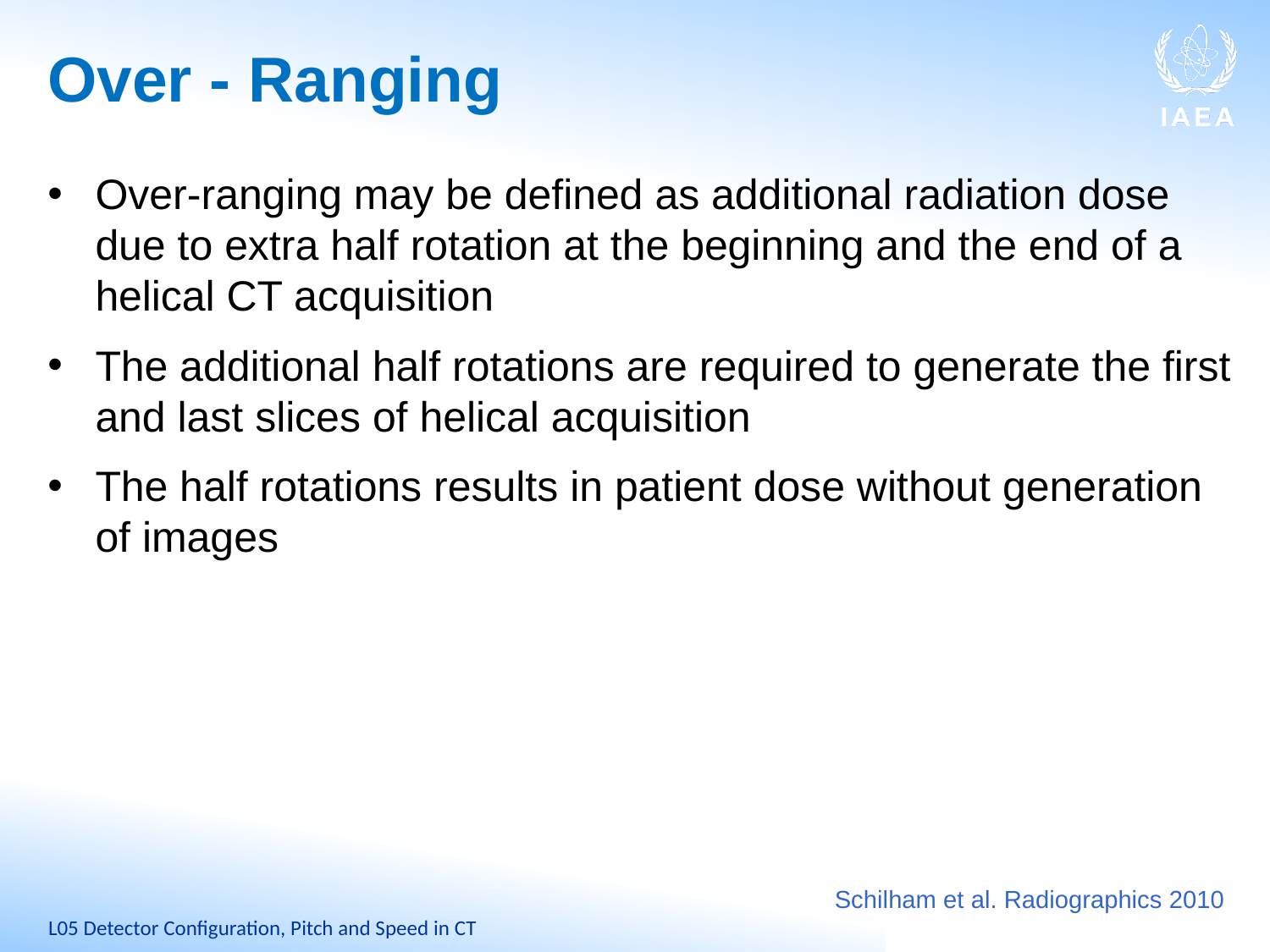

# Over - Ranging
Over-ranging may be defined as additional radiation dose due to extra half rotation at the beginning and the end of a helical CT acquisition
The additional half rotations are required to generate the first and last slices of helical acquisition
The half rotations results in patient dose without generation of images
Schilham et al. Radiographics 2010